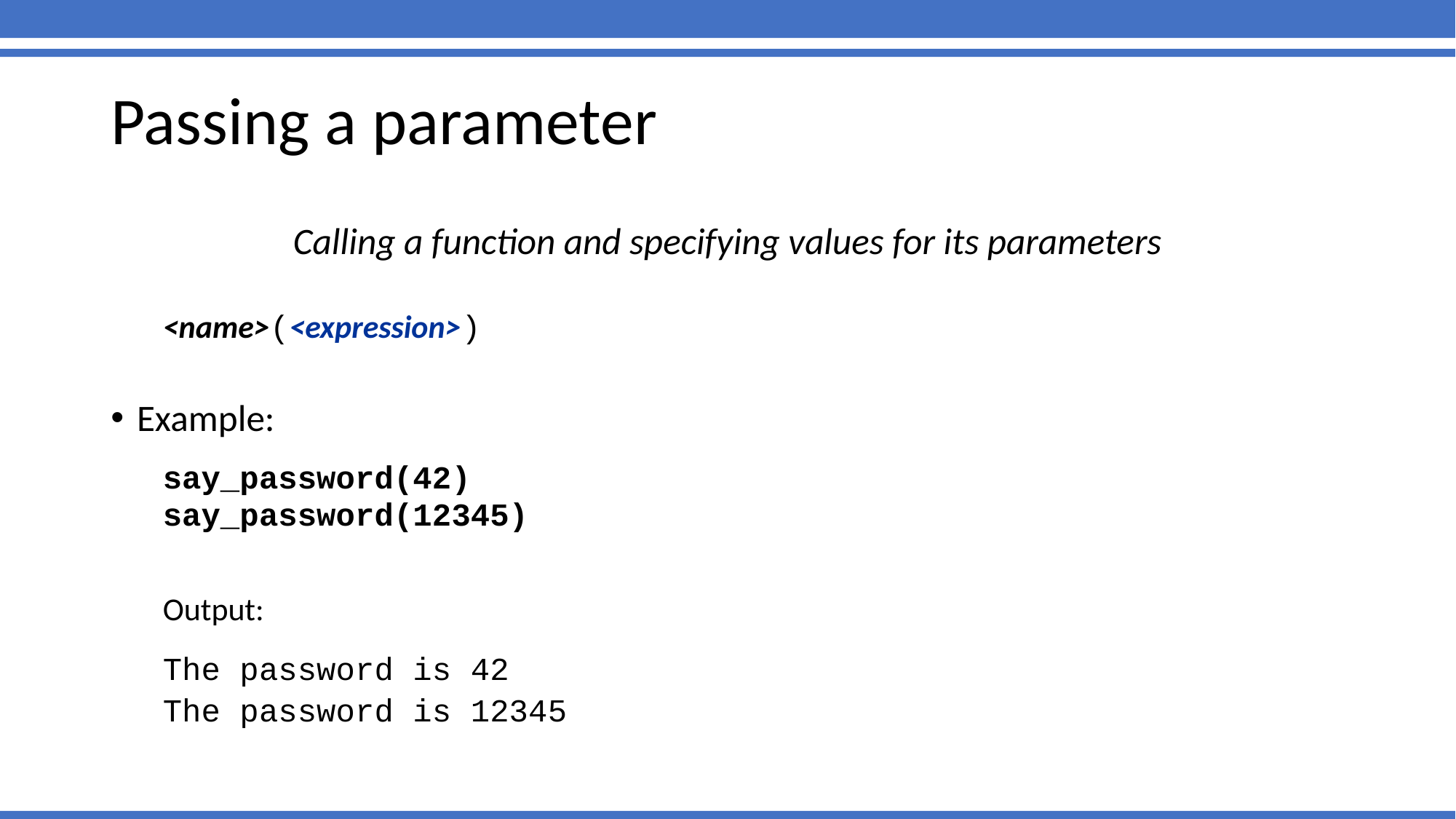

# Passing a parameter
Calling a function and specifying values for its parameters

<name>(<expression>)

Example:

say_password(42)
say_password(12345)

Output:

The password is 42
The password is 12345